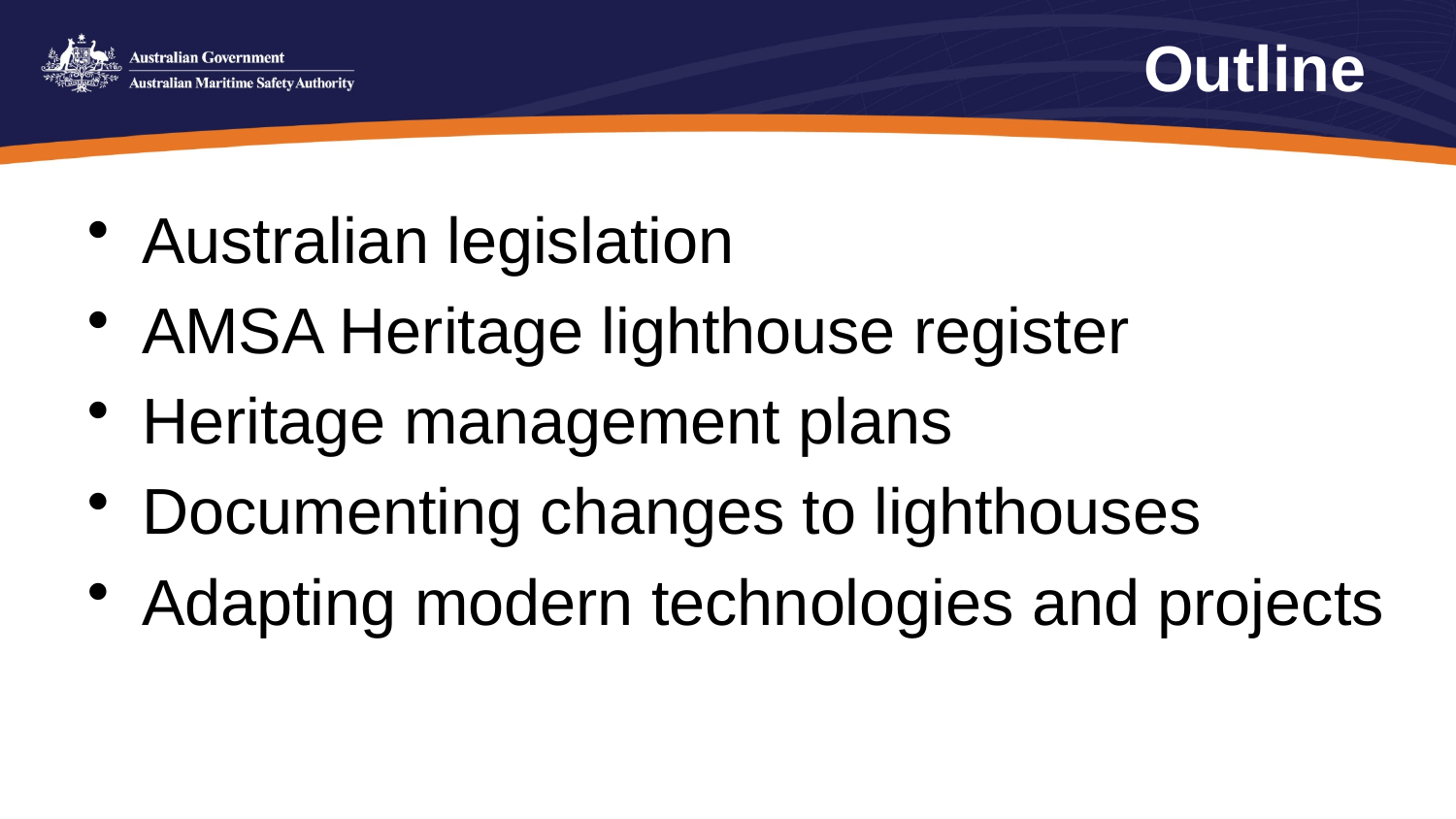

# Outline
Australian legislation
AMSA Heritage lighthouse register
Heritage management plans
Documenting changes to lighthouses
Adapting modern technologies and projects